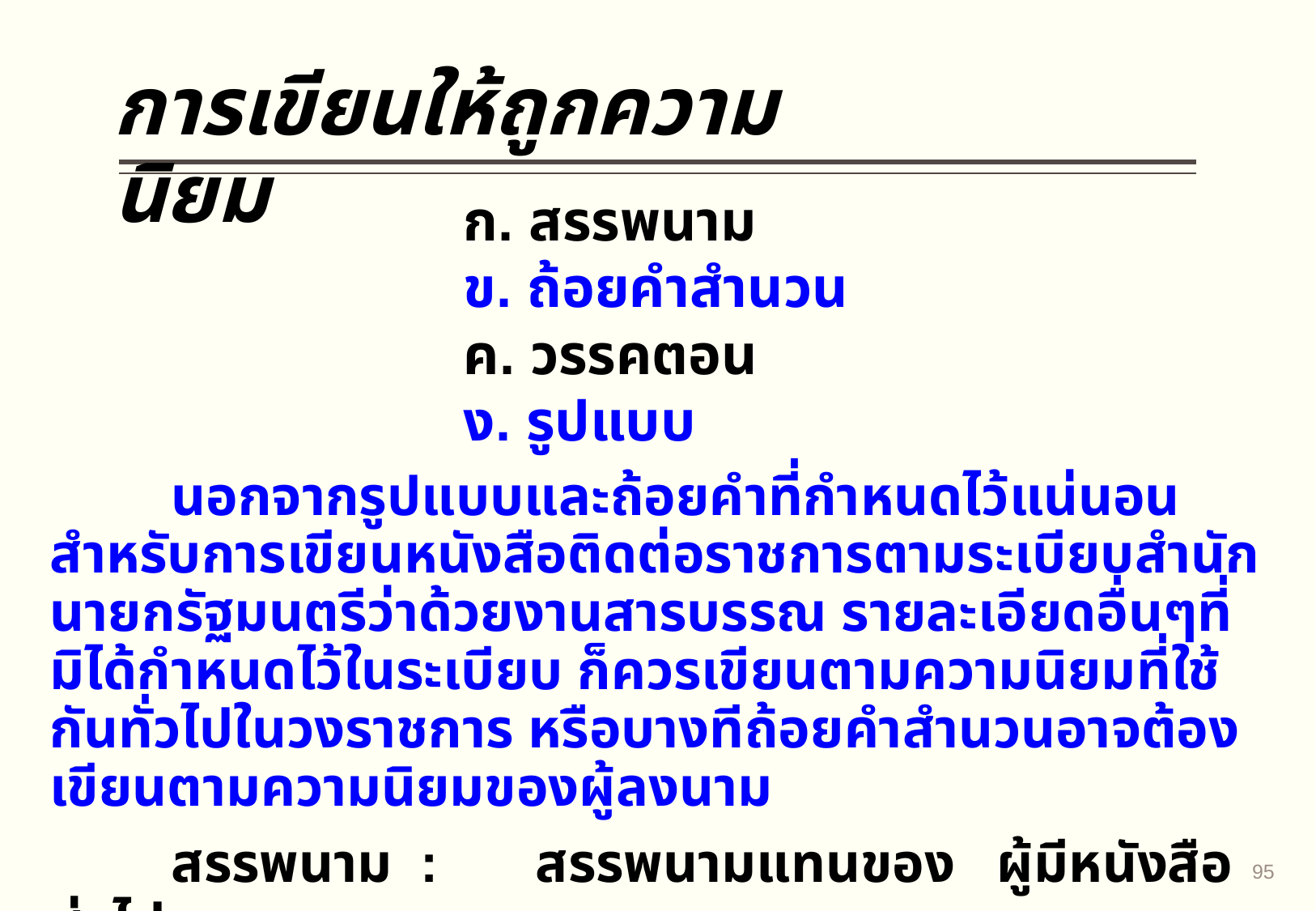

การเขียนให้ถูกความนิยม
ก. สรรพนาม
ข. ถ้อยคำสำนวน
ค. วรรคตอน
ง. รูปแบบ
		นอกจากรูปแบบและถ้อยคำที่กำหนดไว้แน่นอน สำหรับการเขียนหนังสือติดต่อราชการตามระเบียบสำนักนายกรัฐมนตรีว่าด้วยงานสารบรรณ รายละเอียดอื่นๆที่มิได้กำหนดไว้ในระเบียบ ก็ควรเขียนตามความนิยมที่ใช้กันทั่วไปในวงราชการ หรือบางทีถ้อยคำสำนวนอาจต้องเขียนตามความนิยมของผู้ลงนาม
		สรรพนาม  :	สรรพนามแทนของ   ผู้มีหนังสือส่งไป
				สรรพนามแทนของ   ผู้รับหนังสือ
95